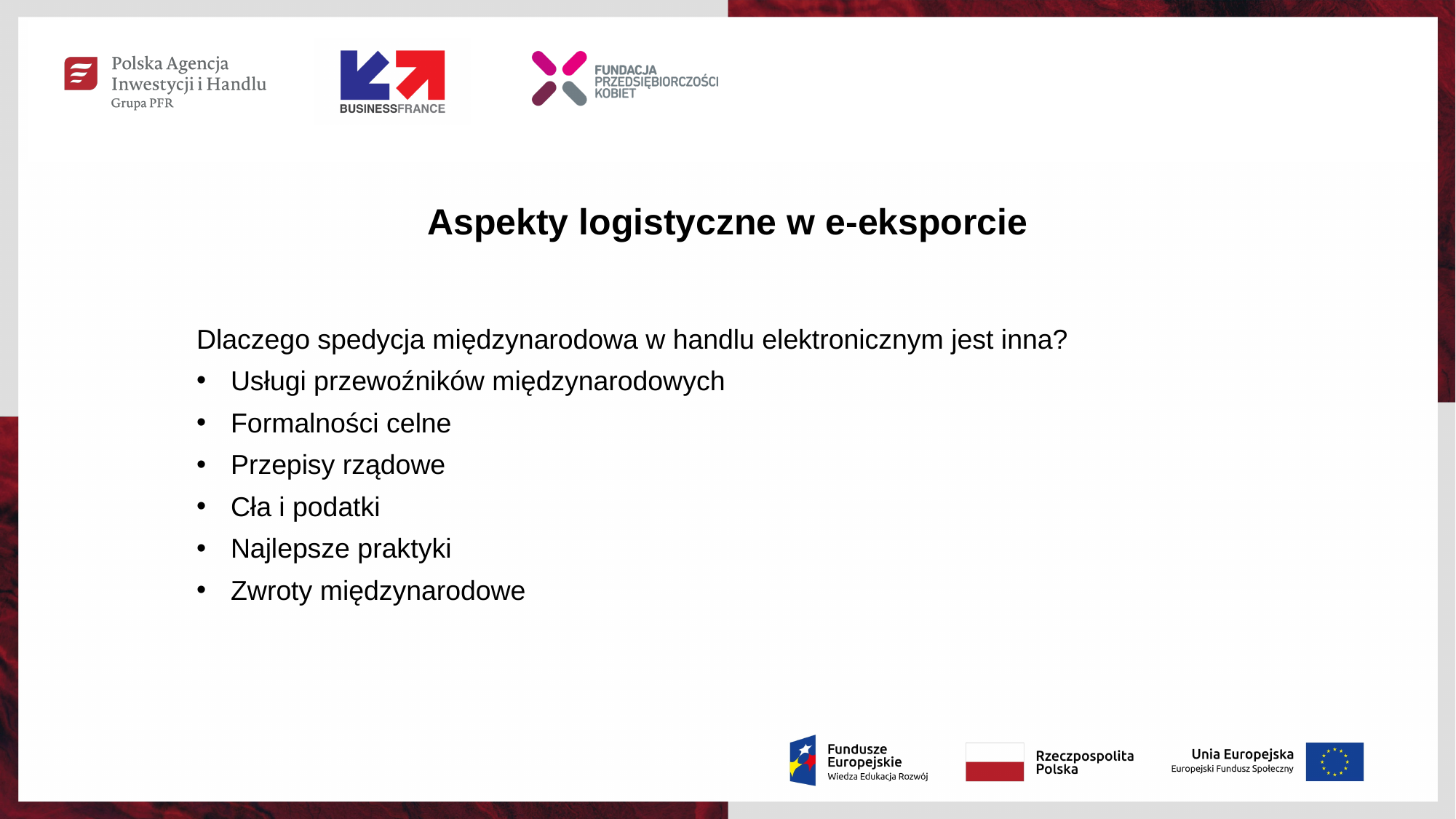

Aspekty logistyczne w e-eksporcie
Dlaczego spedycja międzynarodowa w handlu elektronicznym jest inna?
Usługi przewoźników międzynarodowych
Formalności celne
Przepisy rządowe
Cła i podatki
Najlepsze praktyki
Zwroty międzynarodowe